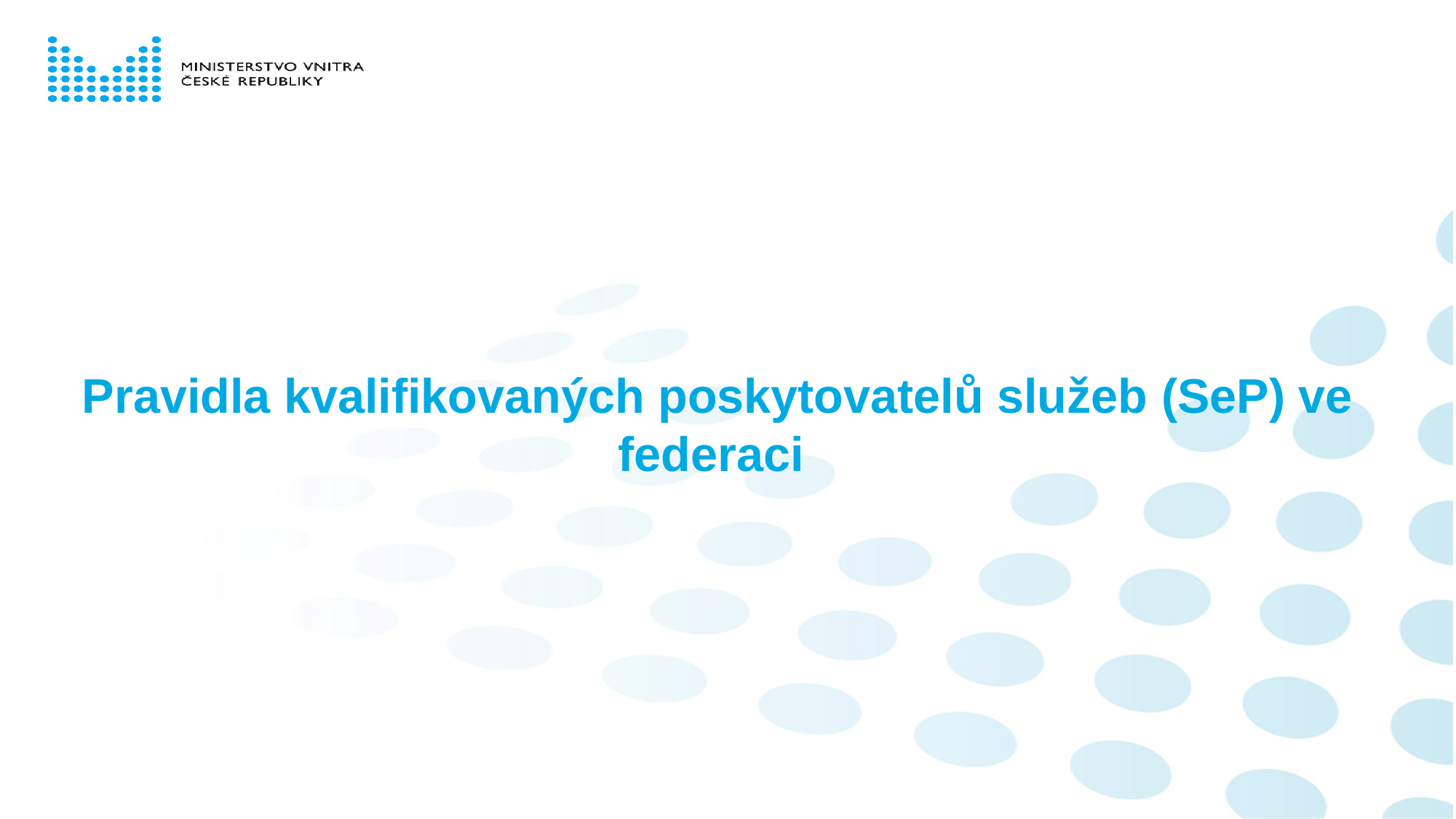

# Pravidla kvalifikovaných poskytovatelů služeb (SeP) ve federaci